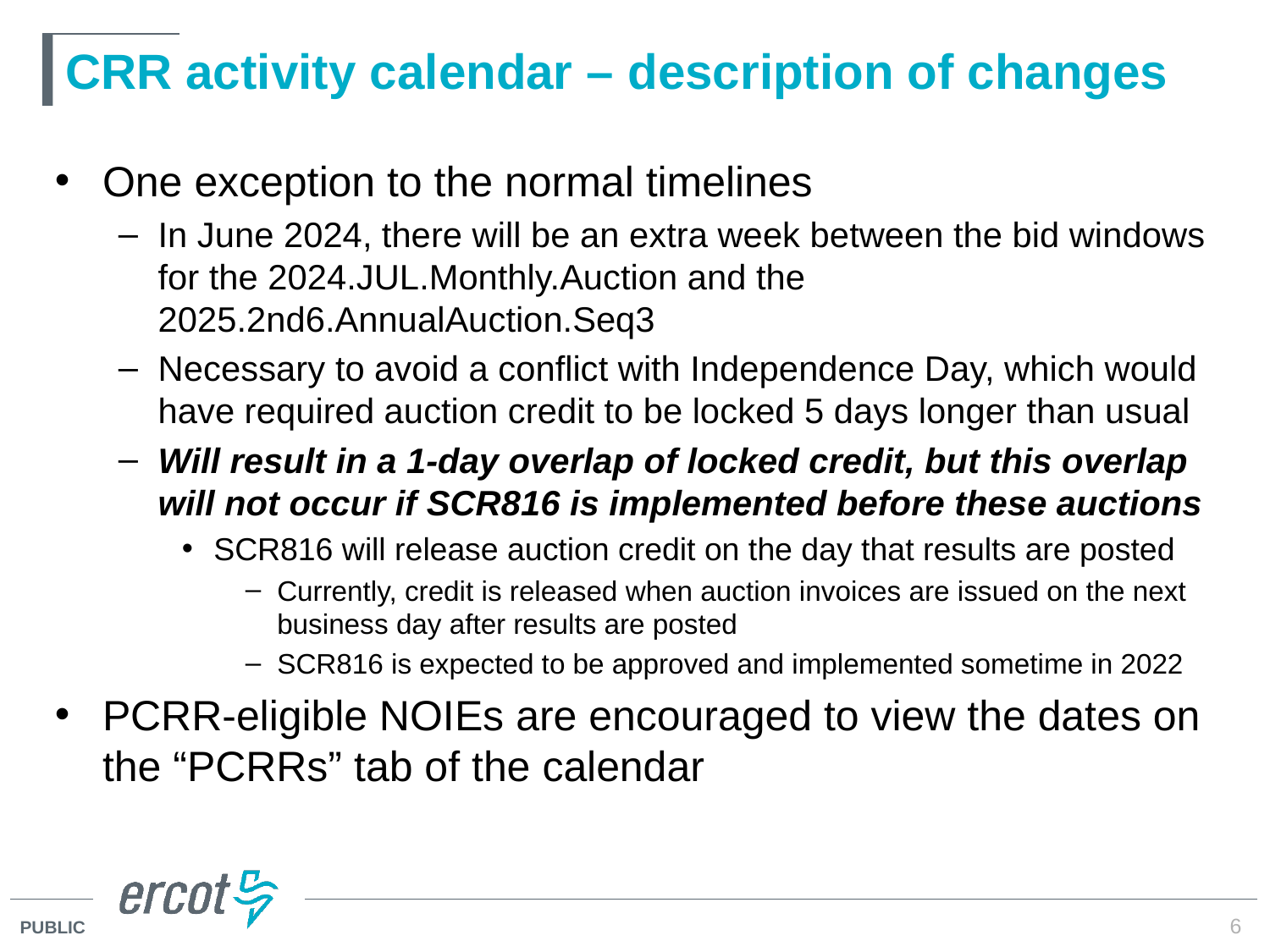

# CRR activity calendar – description of changes
One exception to the normal timelines
In June 2024, there will be an extra week between the bid windows for the 2024.JUL.Monthly.Auction and the 2025.2nd6.AnnualAuction.Seq3
Necessary to avoid a conflict with Independence Day, which would have required auction credit to be locked 5 days longer than usual
Will result in a 1-day overlap of locked credit, but this overlap will not occur if SCR816 is implemented before these auctions
SCR816 will release auction credit on the day that results are posted
Currently, credit is released when auction invoices are issued on the next business day after results are posted
SCR816 is expected to be approved and implemented sometime in 2022
PCRR-eligible NOIEs are encouraged to view the dates on the “PCRRs” tab of the calendar

6